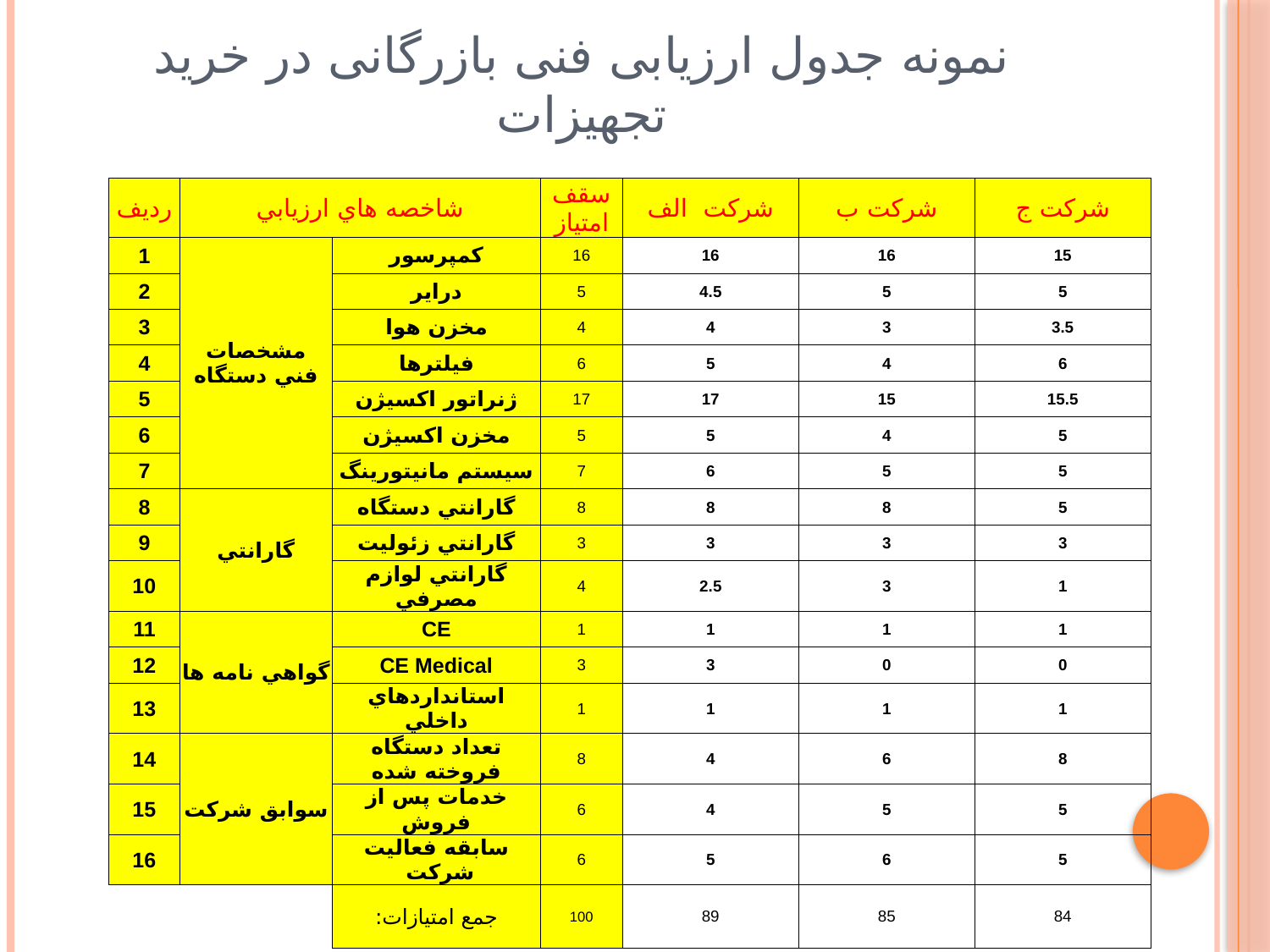

# نمونه جدول ارزیابی فنی بازرگانی در خرید تجهیزات
| رديف | شاخصه هاي ارزيابي |  | سقف امتياز | شرکت الف | شرکت ب | شرکت ج |
| --- | --- | --- | --- | --- | --- | --- |
| 1 | مشخصات فني دستگاه | كمپرسور | 16 | 16 | 16 | 15 |
| 2 |  | دراير | 5 | 4.5 | 5 | 5 |
| 3 |  | مخزن هوا | 4 | 4 | 3 | 3.5 |
| 4 |  | فيلترها | 6 | 5 | 4 | 6 |
| 5 |  | ژنراتور اكسيژن | 17 | 17 | 15 | 15.5 |
| 6 |  | مخزن اكسيژن | 5 | 5 | 4 | 5 |
| 7 |  | سيستم مانيتورينگ | 7 | 6 | 5 | 5 |
| 8 | گارانتي | گارانتي دستگاه | 8 | 8 | 8 | 5 |
| 9 |  | گارانتي زئوليت | 3 | 3 | 3 | 3 |
| 10 |  | گارانتي لوازم مصرفي | 4 | 2.5 | 3 | 1 |
| 11 | گواهي نامه ها | CE | 1 | 1 | 1 | 1 |
| 12 |  | CE Medical | 3 | 3 | 0 | 0 |
| 13 |  | استانداردهاي داخلي | 1 | 1 | 1 | 1 |
| 14 | سوابق شركت | تعداد دستگاه فروخته شده | 8 | 4 | 6 | 8 |
| 15 |  | خدمات پس از فروش | 6 | 4 | 5 | 5 |
| 16 |  | سابقه فعاليت شركت | 6 | 5 | 6 | 5 |
|  |  | جمع امتيازات: | 100 | 89 | 85 | 84 |